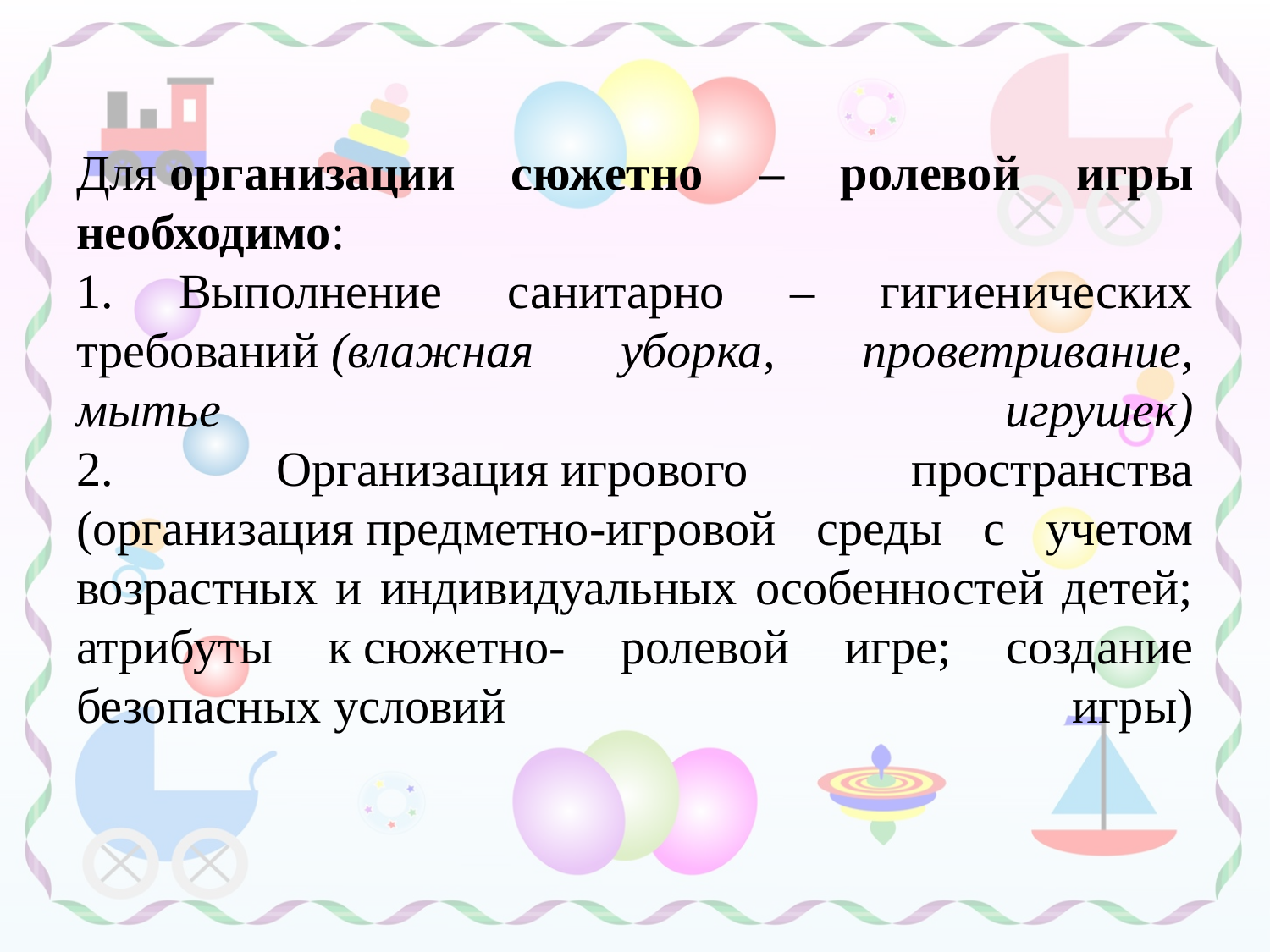

# Для организации сюжетно – ролевой игры необходимо: 1. Выполнение санитарно – гигиенических требований (влажная уборка, проветривание, мытье игрушек) 2. Организация игрового пространства (организация предметно-игровой среды с учетом возрастных и индивидуальных особенностей детей; атрибуты к сюжетно- ролевой игре; создание безопасных условий игры)